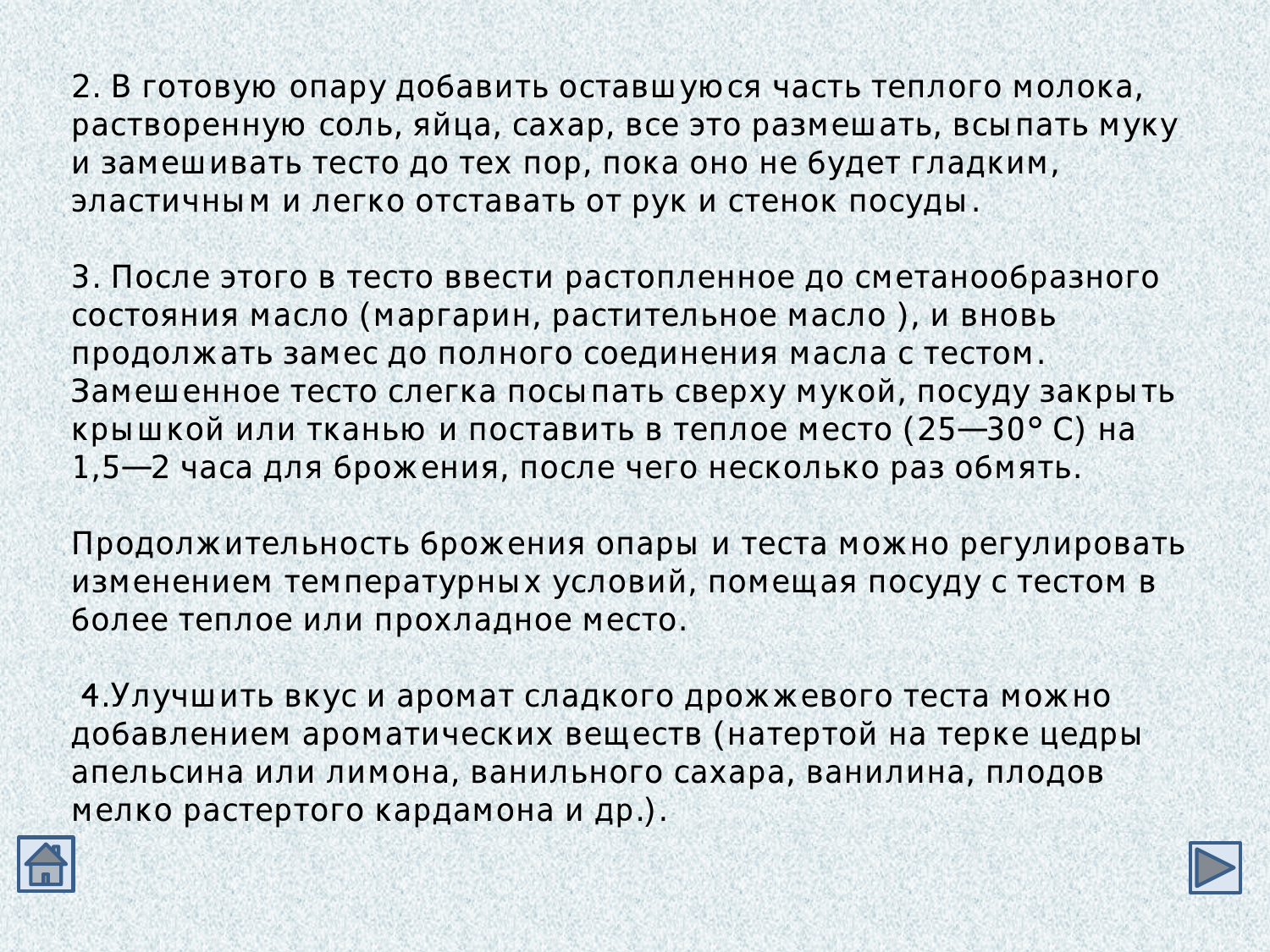

2. В готовую опару добавить оставшуюся часть теплого молока, растворенную соль, яйца, сахар, все это размешать, всыпать муку и замешивать тесто до тех пор, пока оно не будет гладким, эластичным и легко отставать от рук и стенок посуды.

3. После этого в тесто ввести растопленное до сметанообразного состояния масло (маргарин, растительное масло ), и вновь продолжать замес до полного соединения масла с тестом. Замешенное тесто слегка посыпать сверху мукой, посуду закрыть крышкой или тканью и поставить в теплое место (25—30° С) на 1,5—2 часа для брожения, после чего несколько раз обмять.

Продолжительность брожения опары и теста можно регулировать изменением температурных условий, помещая посуду с тестом в более теплое или прохладное место.

 4.Улучшить вкус и аромат сладкого дрожжевого теста можно добавлением ароматических веществ (натертой на терке цедры апельсина или лимона, ванильного сахара, ванилина, плодов мелко растертого кардамона и др.).